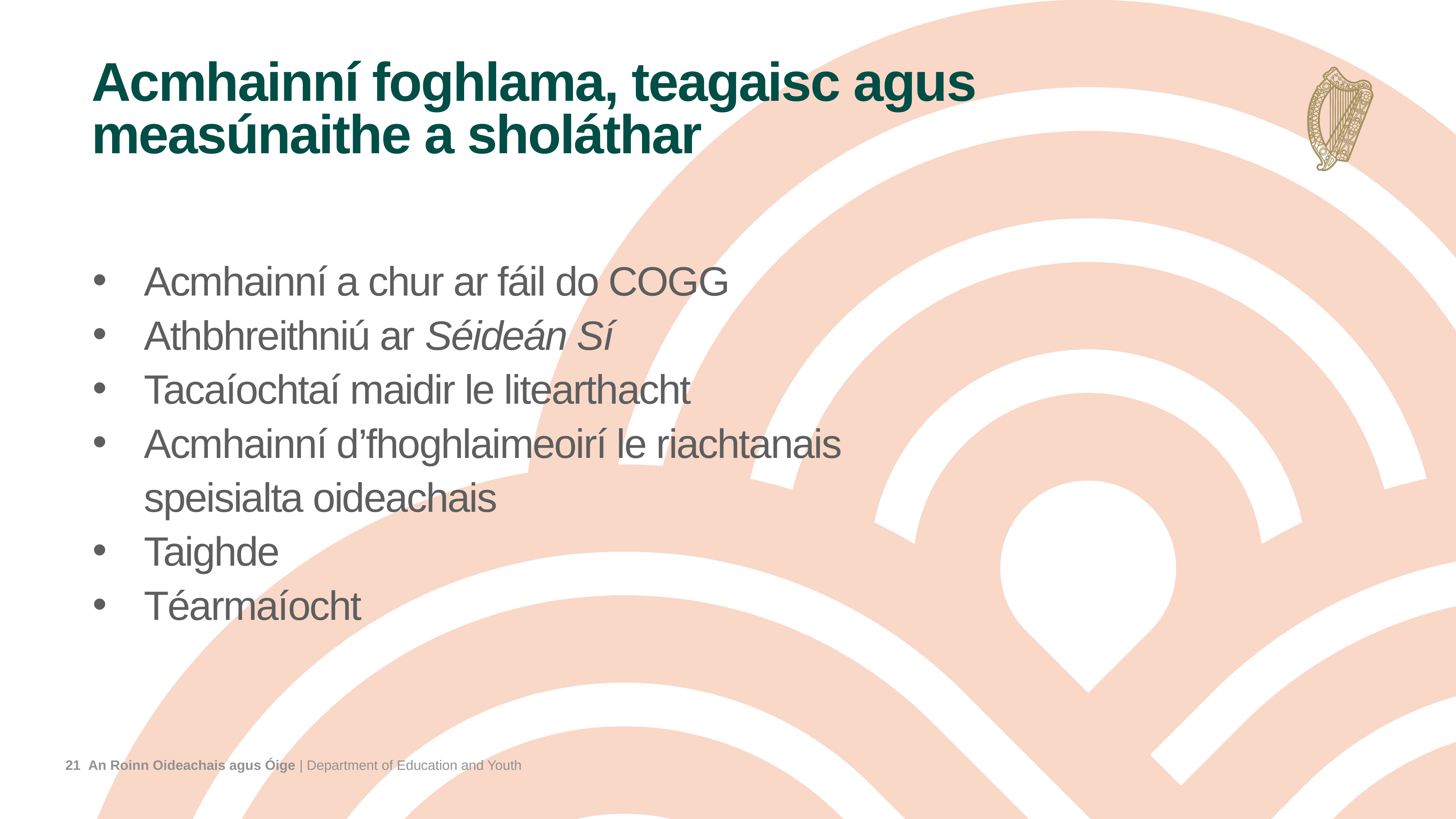

# Acmhainní foghlama, teagaisc agus measúnaithe a sholáthar

Acmhainní a chur ar fáil do COGG
Athbhreithniú ar Séideán Sí
Tacaíochtaí maidir le litearthacht
Acmhainní d’fhoghlaimeoirí le riachtanais speisialta oideachais
Taighde
Téarmaíocht